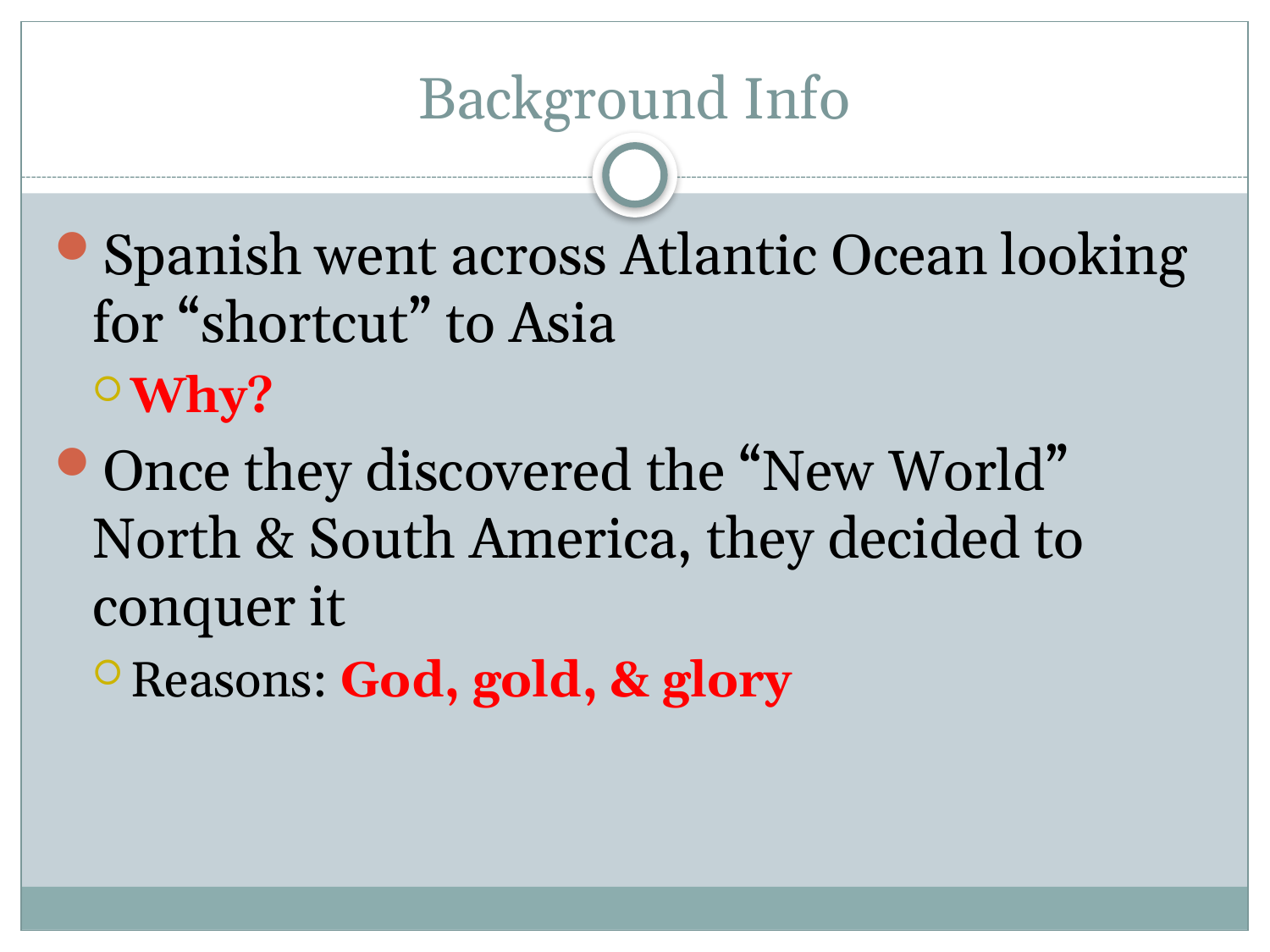

# Background Info
Spanish went across Atlantic Ocean looking for “shortcut” to Asia
Why?
Once they discovered the “New World” North & South America, they decided to conquer it
Reasons: God, gold, & glory